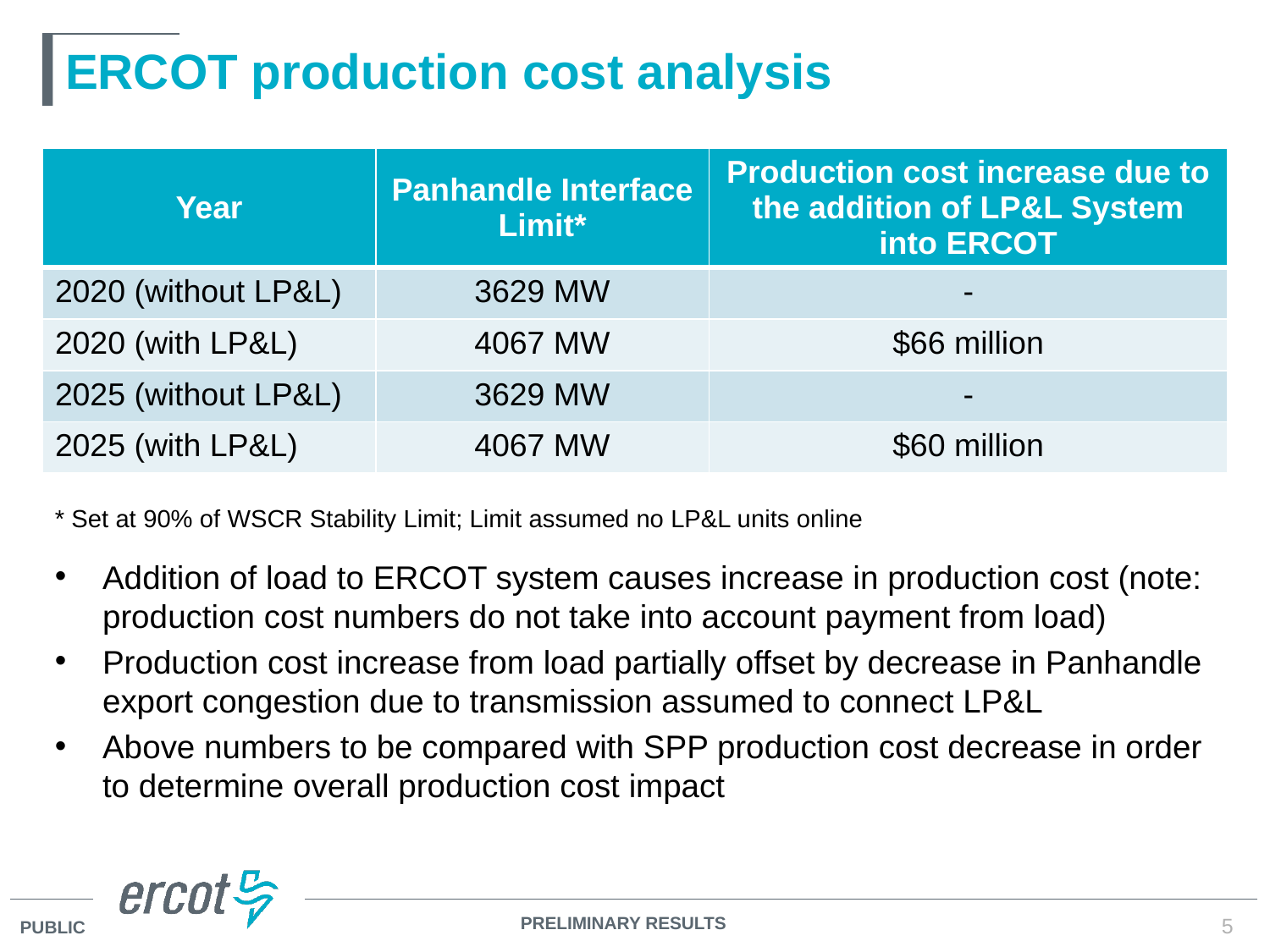

# ERCOT production cost analysis
| Year | Panhandle Interface Limit\* | Production cost increase due to the addition of LP&L System into ERCOT |
| --- | --- | --- |
| 2020 (without LP&L) | 3629 MW | - |
| 2020 (with LP&L) | 4067 MW | $66 million |
| 2025 (without LP&L) | 3629 MW | - |
| 2025 (with LP&L) | 4067 MW | $60 million |
* Set at 90% of WSCR Stability Limit; Limit assumed no LP&L units online
Addition of load to ERCOT system causes increase in production cost (note: production cost numbers do not take into account payment from load)
Production cost increase from load partially offset by decrease in Panhandle export congestion due to transmission assumed to connect LP&L
Above numbers to be compared with SPP production cost decrease in order to determine overall production cost impact
PRELIMINARY RESULTS
5